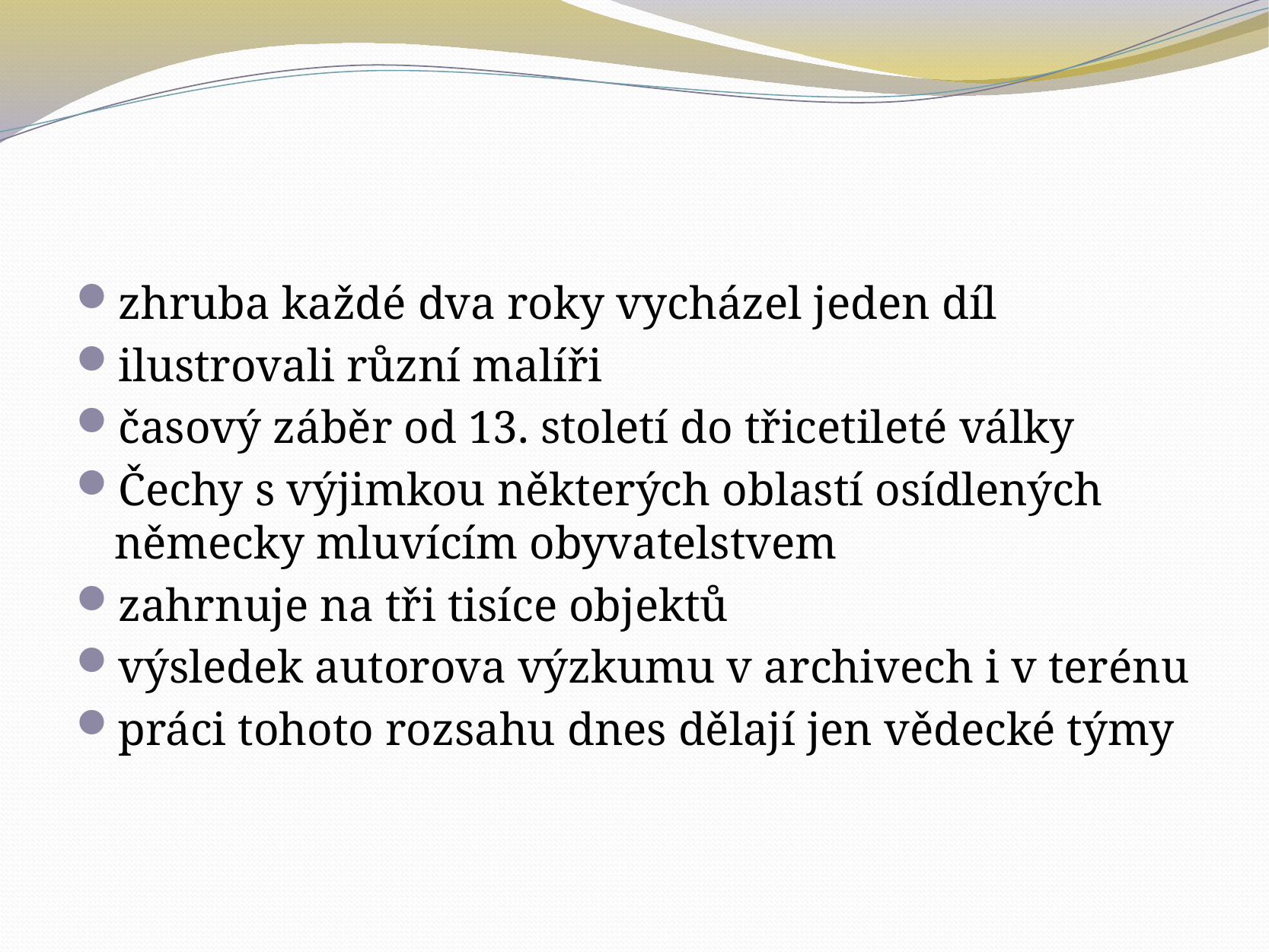

#
zhruba každé dva roky vycházel jeden díl
ilustrovali různí malíři
časový záběr od 13. století do třicetileté války
Čechy s výjimkou některých oblastí osídlených německy mluvícím obyvatelstvem
zahrnuje na tři tisíce objektů
výsledek autorova výzkumu v archivech i v terénu
práci tohoto rozsahu dnes dělají jen vědecké týmy